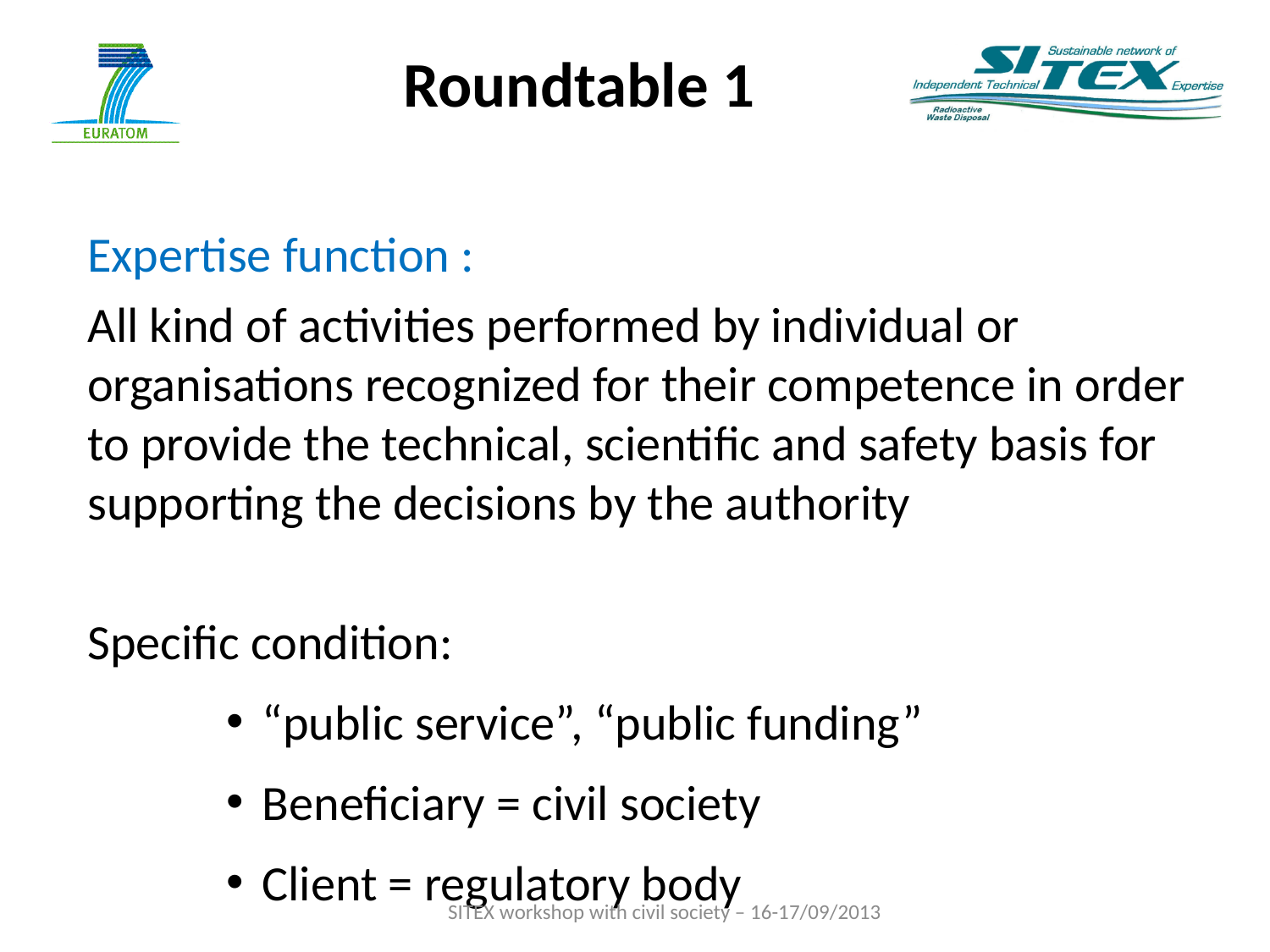

Roundtable 1

Expertise function :
All kind of activities performed by individual or organisations recognized for their competence in order to provide the technical, scientific and safety basis for supporting the decisions by the authority

Specific condition:
“public service”, “public funding”
Beneficiary = civil society
Client = regulatory body
SITEX workshop with civil society – 16-17/09/2013